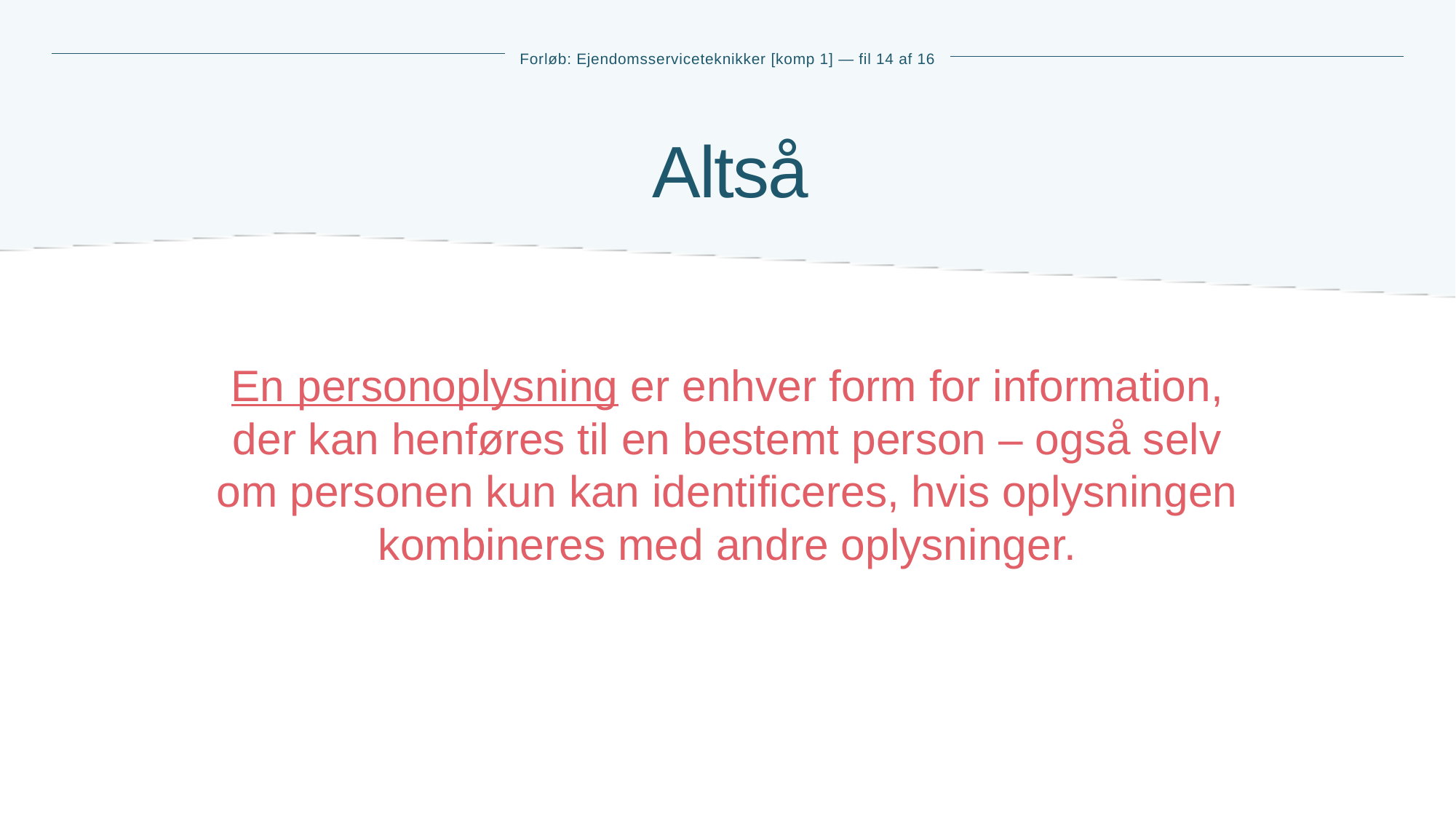

Altså
En personoplysning er enhver form for information, der kan henføres til en bestemt person – også selv om personen kun kan identificeres, hvis oplysningen kombineres med andre oplysninger.